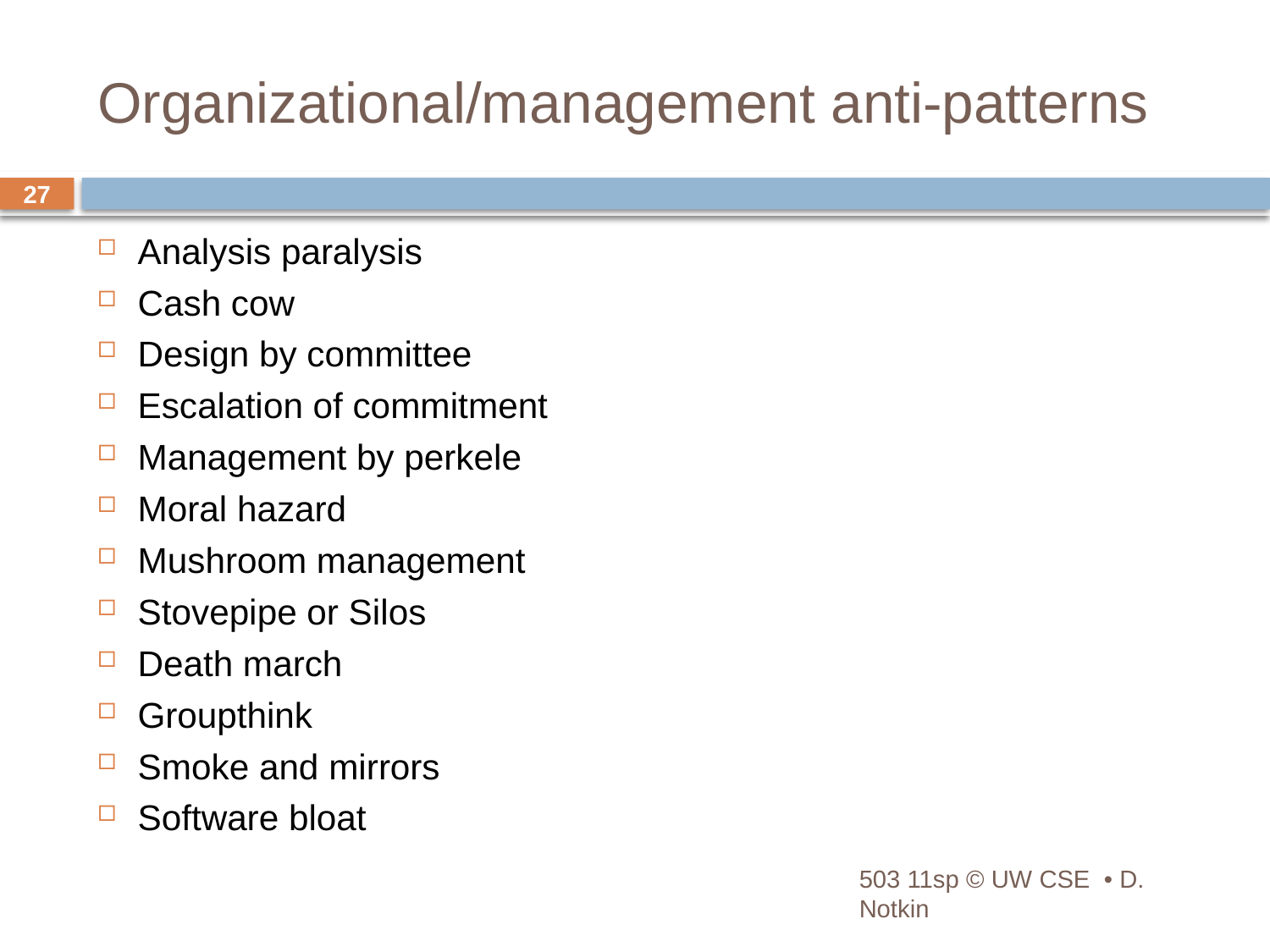

# Organizational/management anti-patterns
27
Analysis paralysis
Cash cow
Design by committee
Escalation of commitment
Management by perkele
Moral hazard
Mushroom management
Stovepipe or Silos
Death march
Groupthink
Smoke and mirrors
Software bloat
503 11sp © UW CSE  • D. Notkin